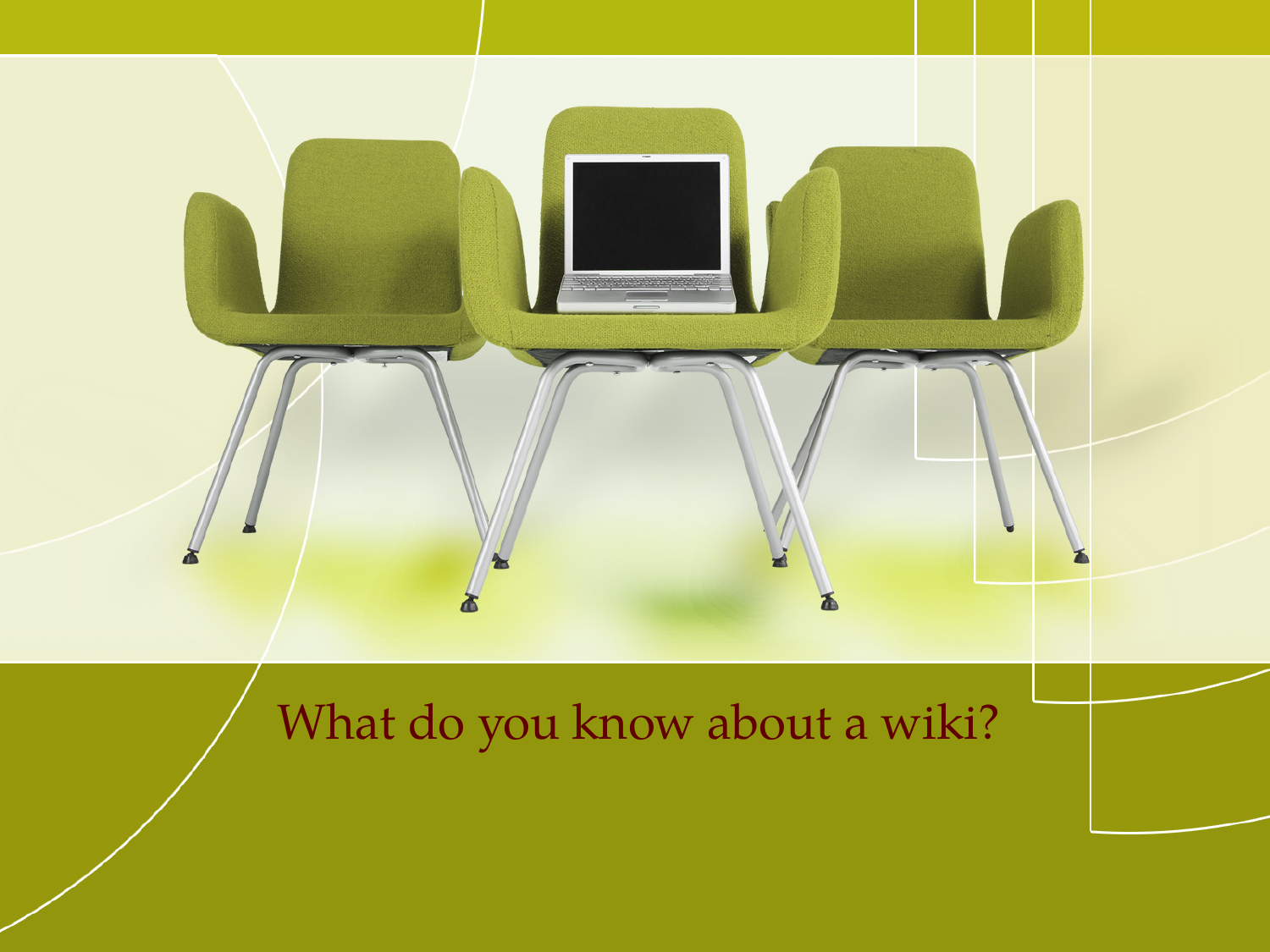

# What do you know about a wiki?